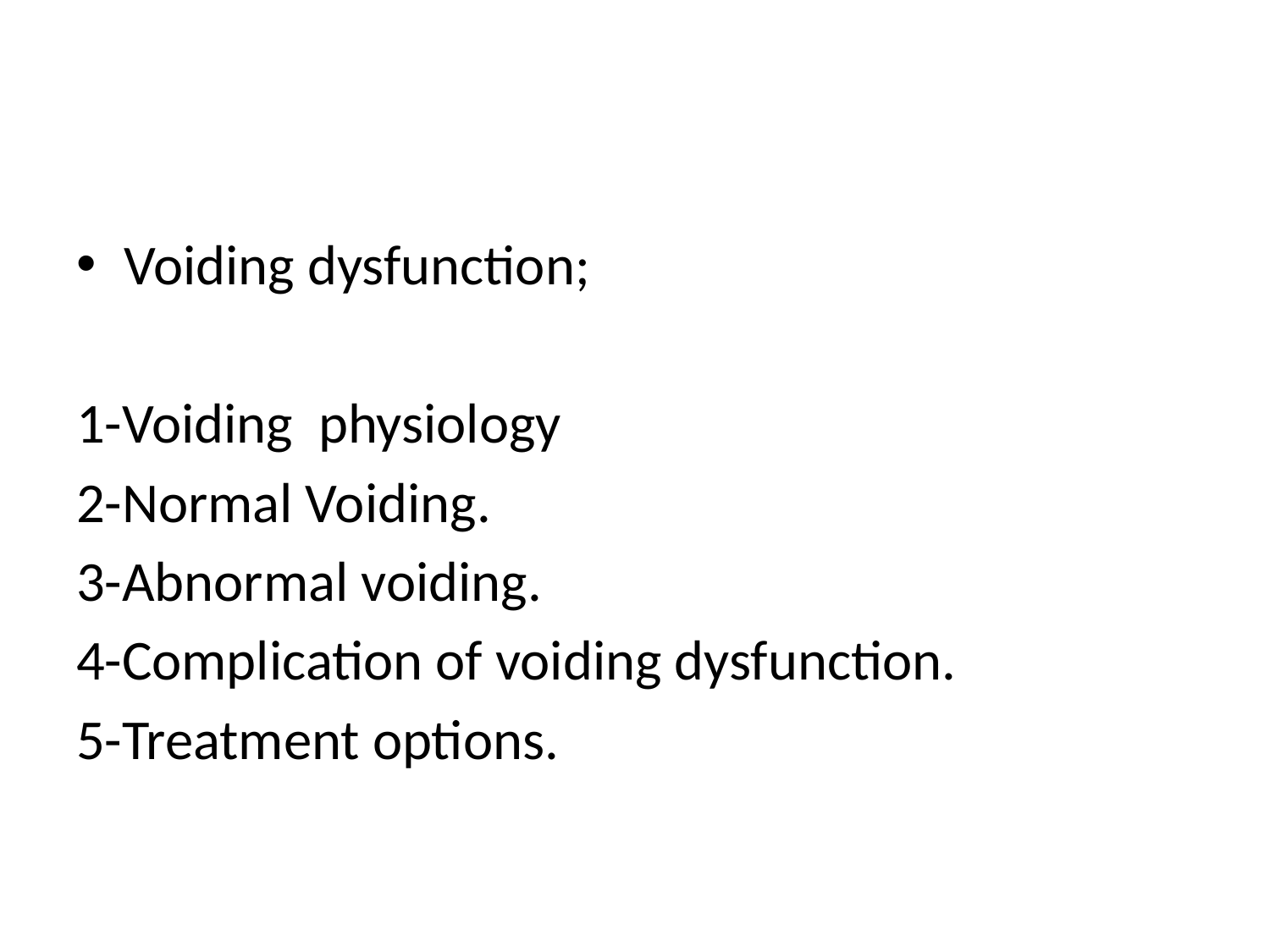

#
Voiding dysfunction;

1-Voiding  physiology
2-Normal Voiding.
3-Abnormal voiding.
4-Complication of voiding dysfunction.
5-Treatment options.